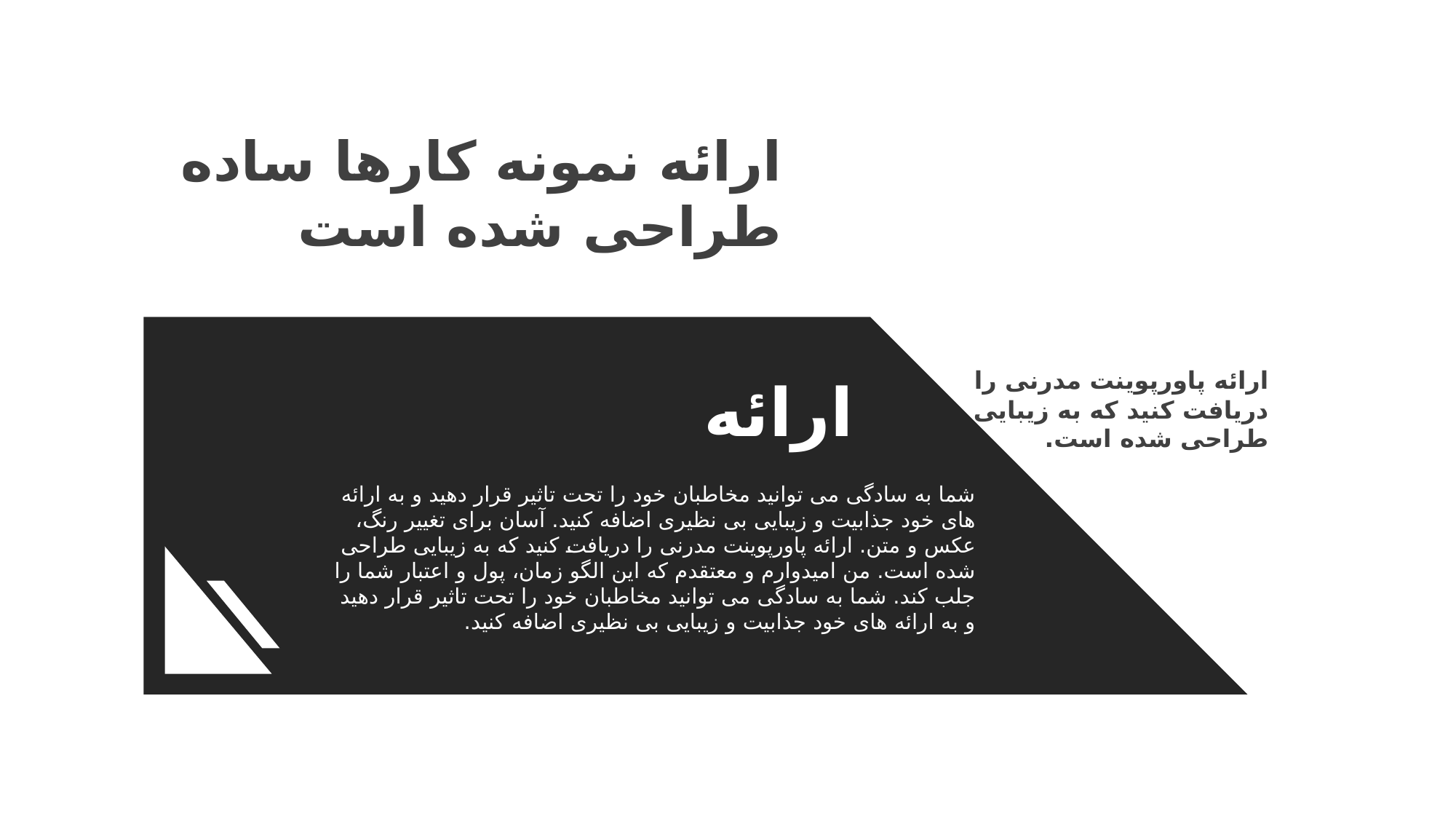

ارائه نمونه کارها ساده طراحی شده است

ارائه پاورپوینت مدرنی را دریافت کنید که به زیبایی طراحی شده است.
ارائه
شما به سادگی می توانید مخاطبان خود را تحت تاثیر قرار دهید و به ارائه های خود جذابیت و زیبایی بی نظیری اضافه کنید. آسان برای تغییر رنگ، عکس و متن. ارائه پاورپوینت مدرنی را دریافت کنید که به زیبایی طراحی شده است. من امیدوارم و معتقدم که این الگو زمان، پول و اعتبار شما را جلب کند. شما به سادگی می توانید مخاطبان خود را تحت تاثیر قرار دهید و به ارائه های خود جذابیت و زیبایی بی نظیری اضافه کنید.